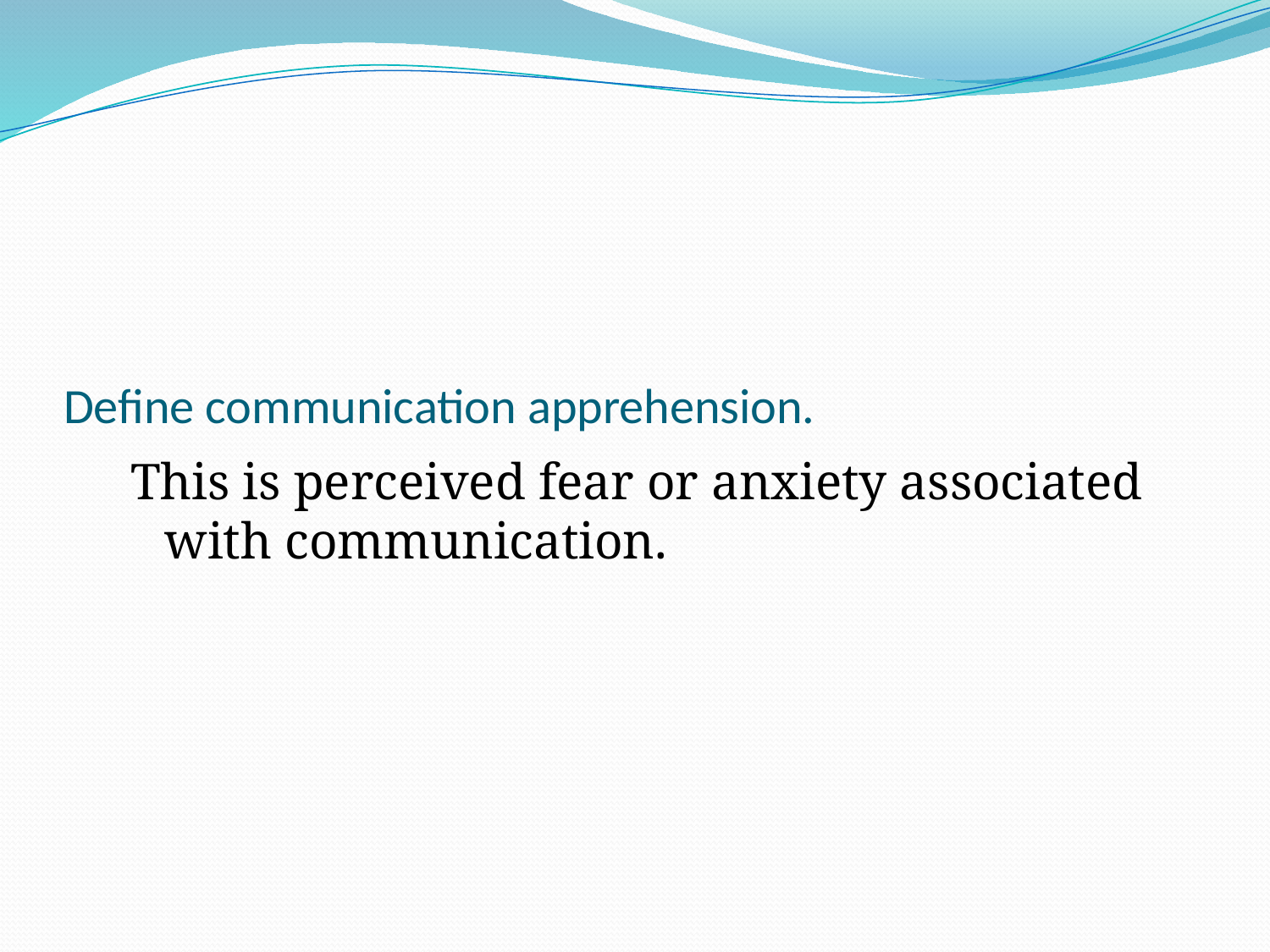

# Define communication apprehension.
This is perceived fear or anxiety associated with communication.